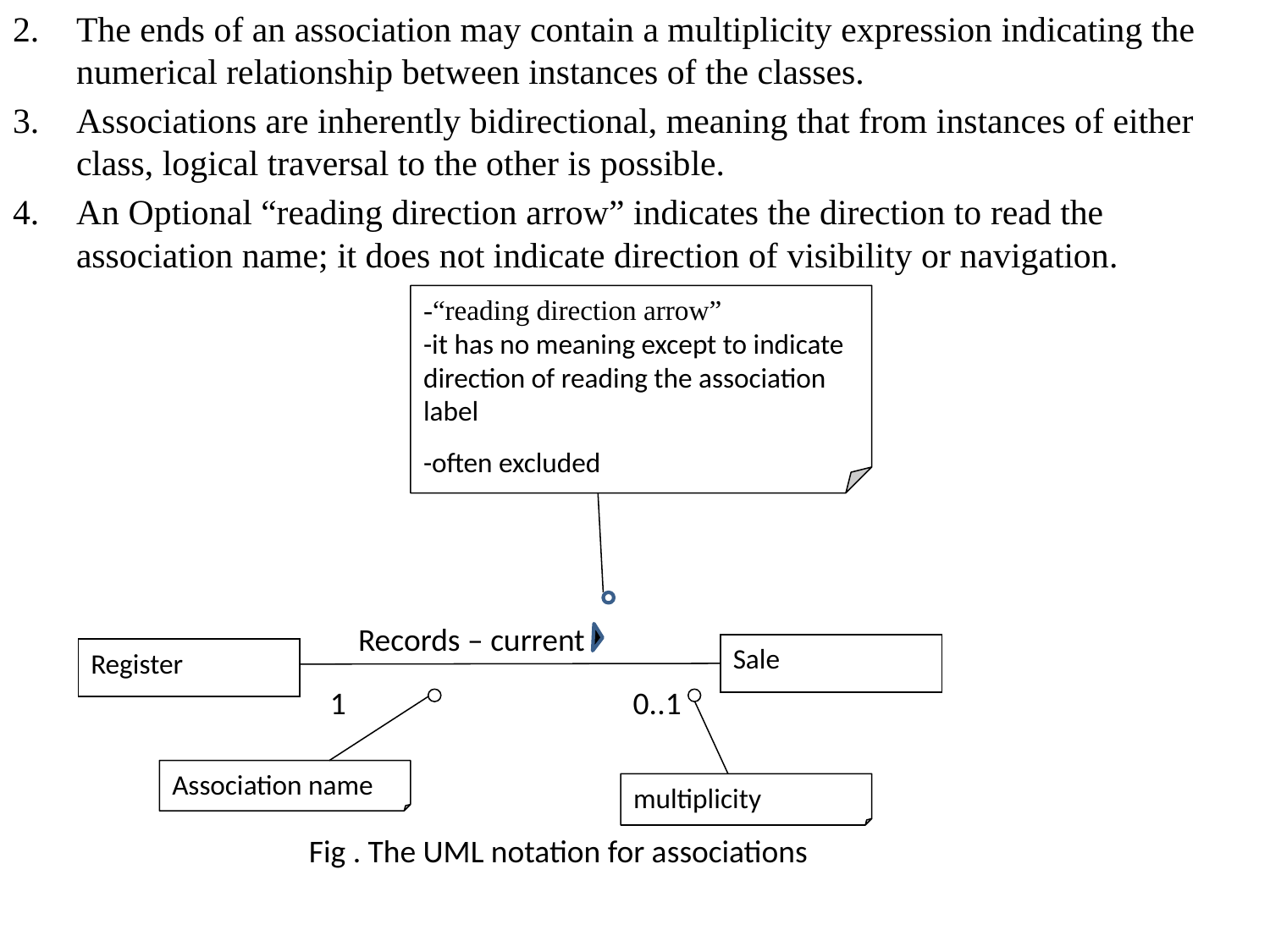

The ends of an association may contain a multiplicity expression indicating the numerical relationship between instances of the classes.
Associations are inherently bidirectional, meaning that from instances of either class, logical traversal to the other is possible.
An Optional “reading direction arrow” indicates the direction to read the association name; it does not indicate direction of visibility or navigation.

-“reading direction arrow”
-it has no meaning except to indicate direction of reading the association label
-often excluded

 Records – current

Sale
Register
1                                        0..1

Association name
multiplicity
Fig . The UML notation for associations